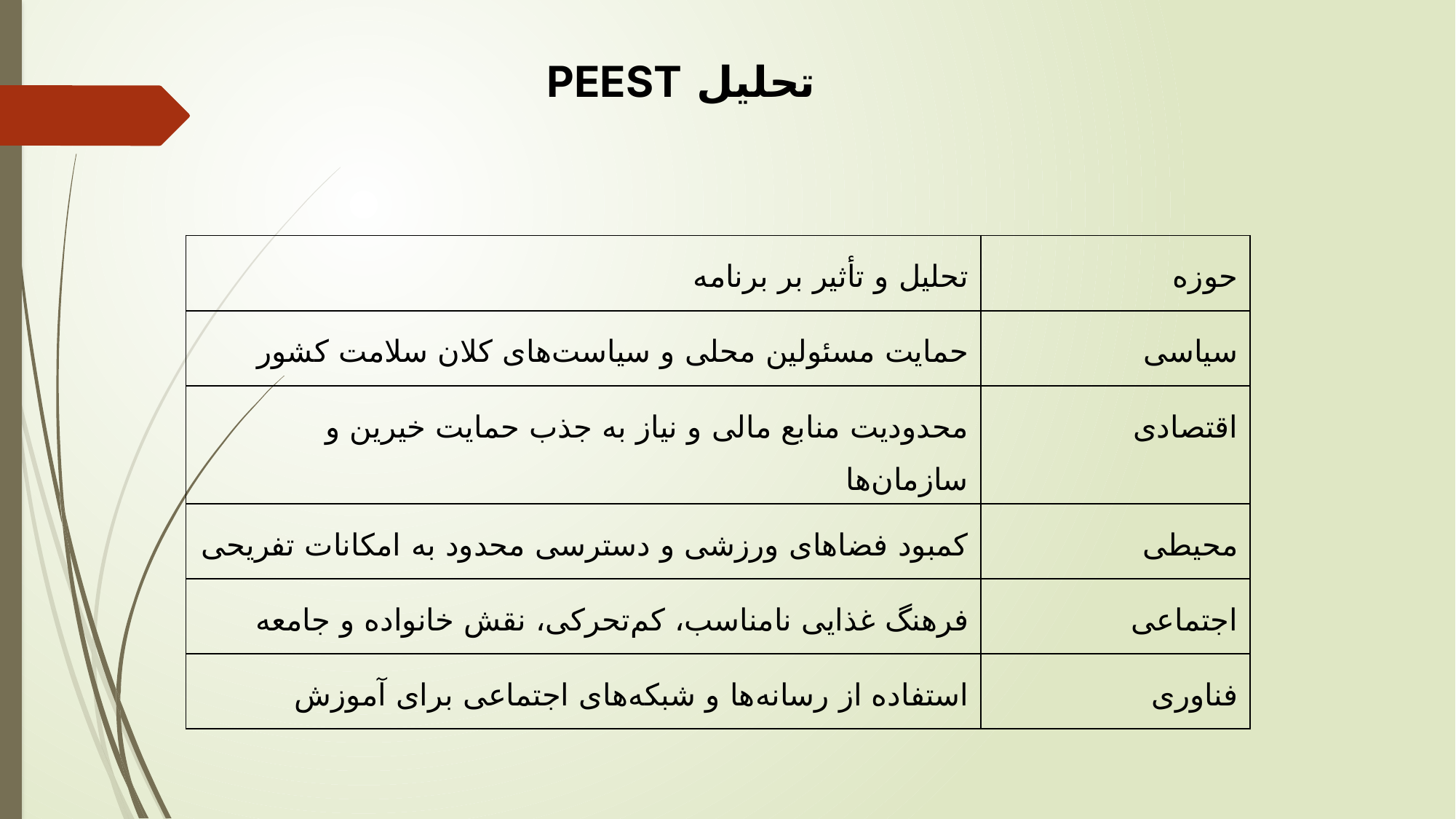

تحلیل PEEST
| تحلیل و تأثیر بر برنامه | حوزه |
| --- | --- |
| حمایت مسئولین محلی و سیاست‌های کلان سلامت کشور | سیاسی |
| محدودیت منابع مالی و نیاز به جذب حمایت خیرین و سازمان‌ها | اقتصادی |
| کمبود فضاهای ورزشی و دسترسی محدود به امکانات تفریحی | محیطی |
| فرهنگ غذایی نامناسب، کم‌تحرکی، نقش خانواده و جامعه | اجتماعی |
| استفاده از رسانه‌ها و شبکه‌های اجتماعی برای آموزش | فناوری |